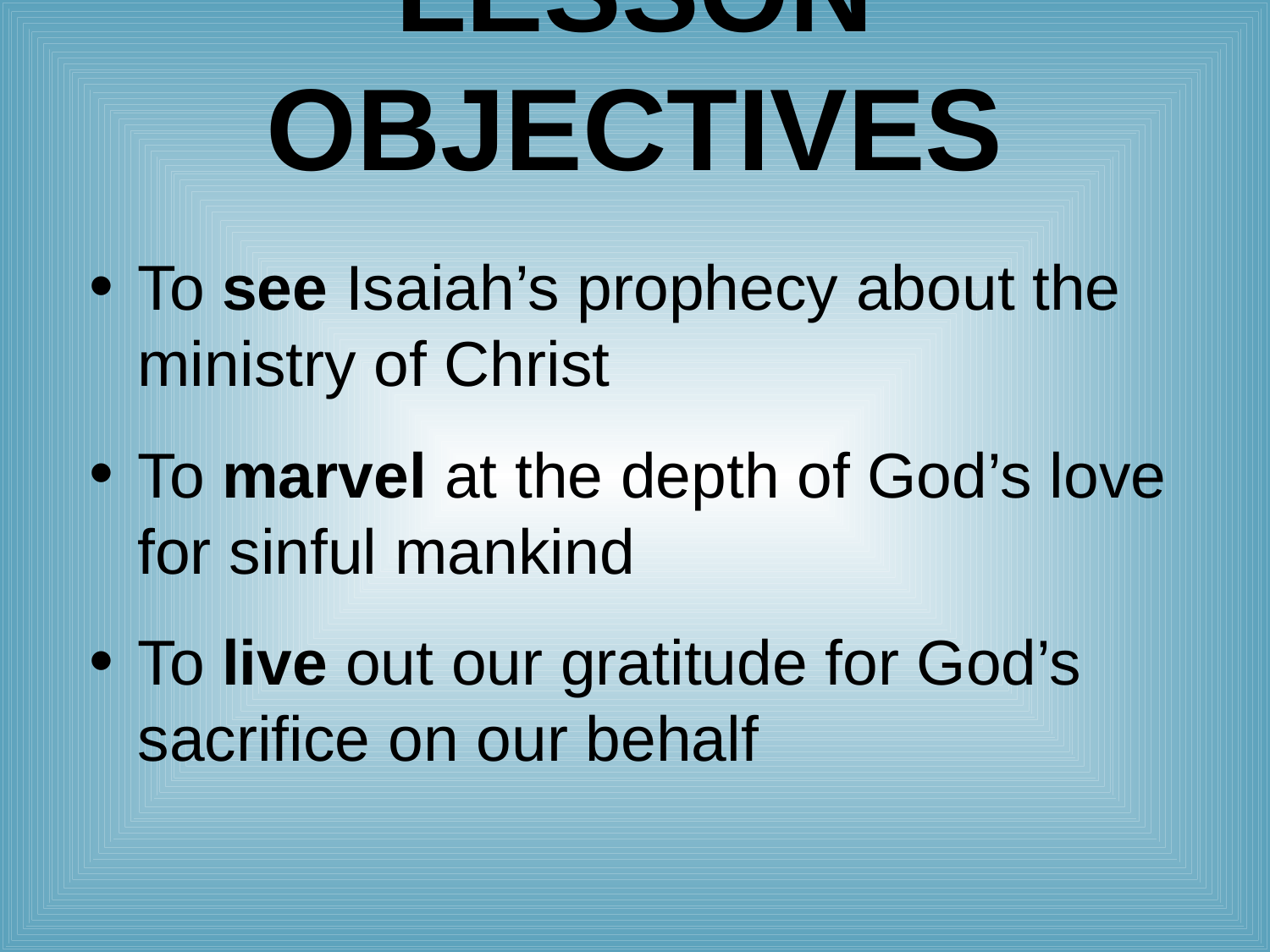

# Lesson Objectives
To see Isaiah’s prophecy about the ministry of Christ
To marvel at the depth of God’s love for sinful mankind
To live out our gratitude for God’s sacrifice on our behalf